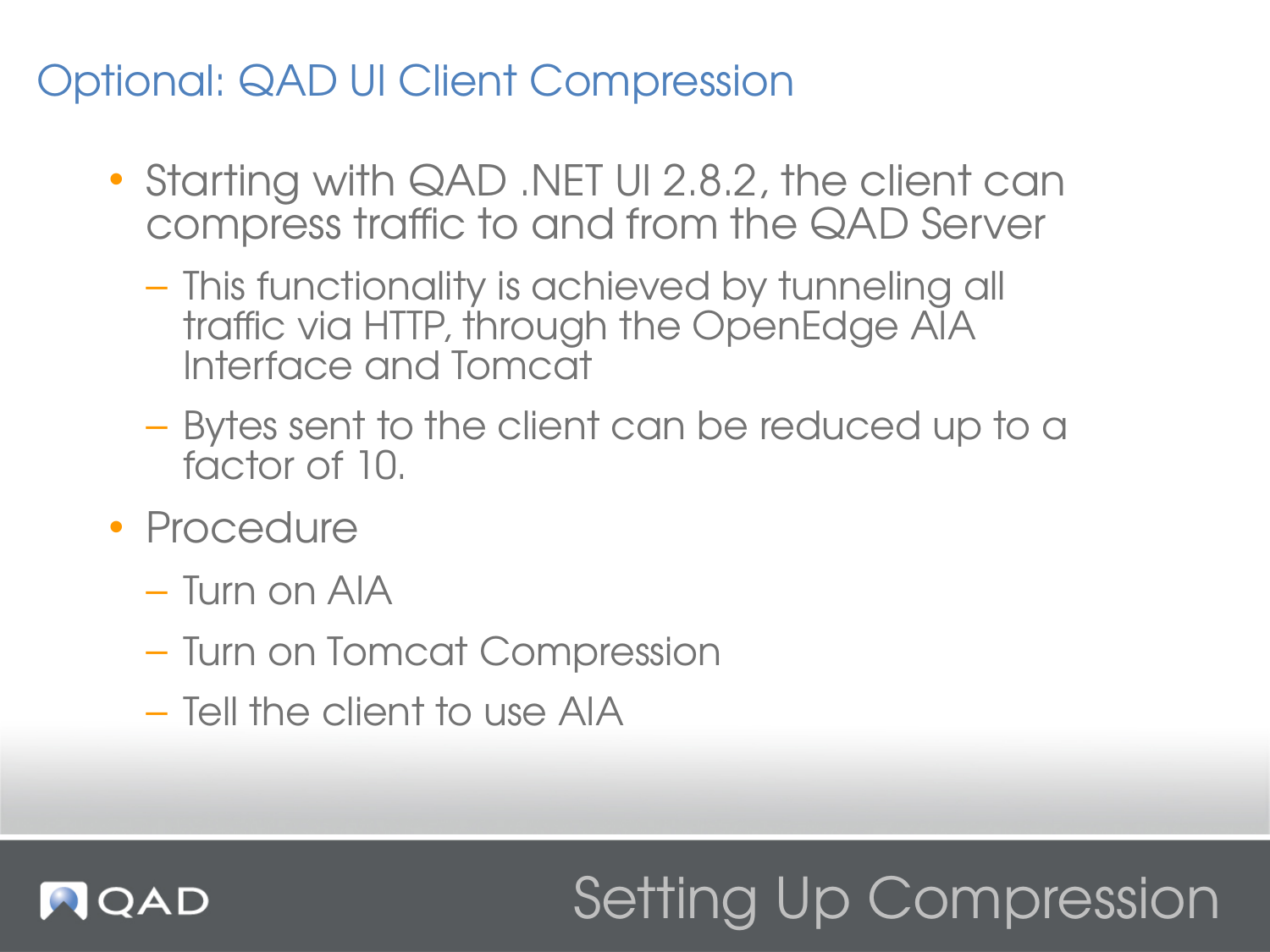

Optional: QAD UI Client Compression
Starting with QAD .NET UI 2.8.2, the client can compress traffic to and from the QAD Server
This functionality is achieved by tunneling all traffic via HTTP, through the OpenEdge AIA Interface and Tomcat
Bytes sent to the client can be reduced up to a factor of 10.
Procedure
Turn on AIA
Turn on Tomcat Compression
Tell the client to use AIA

# Setting Up Compression